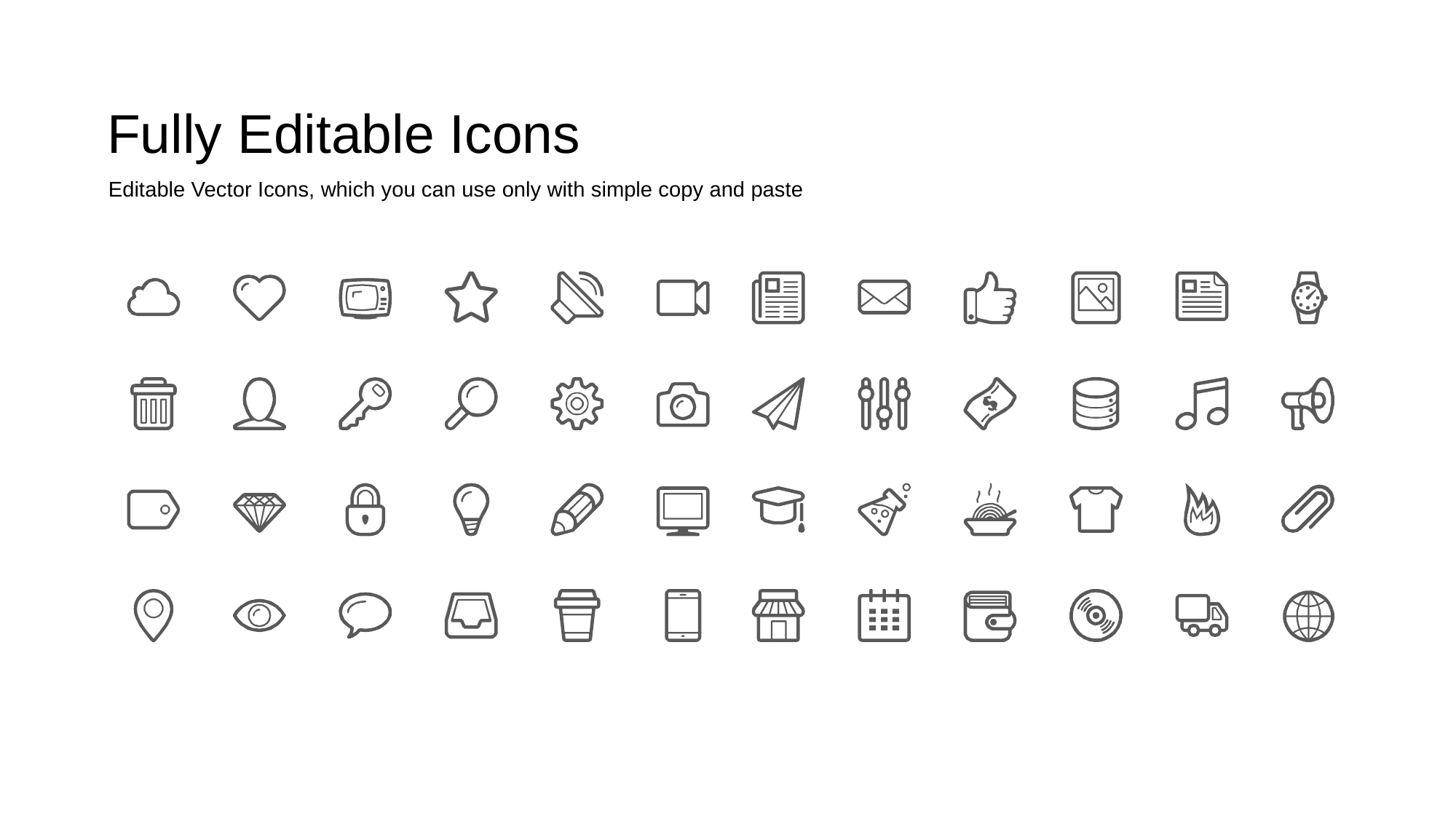

Fully Editable Icons
Editable Vector Icons, which you can use only with simple copy and paste